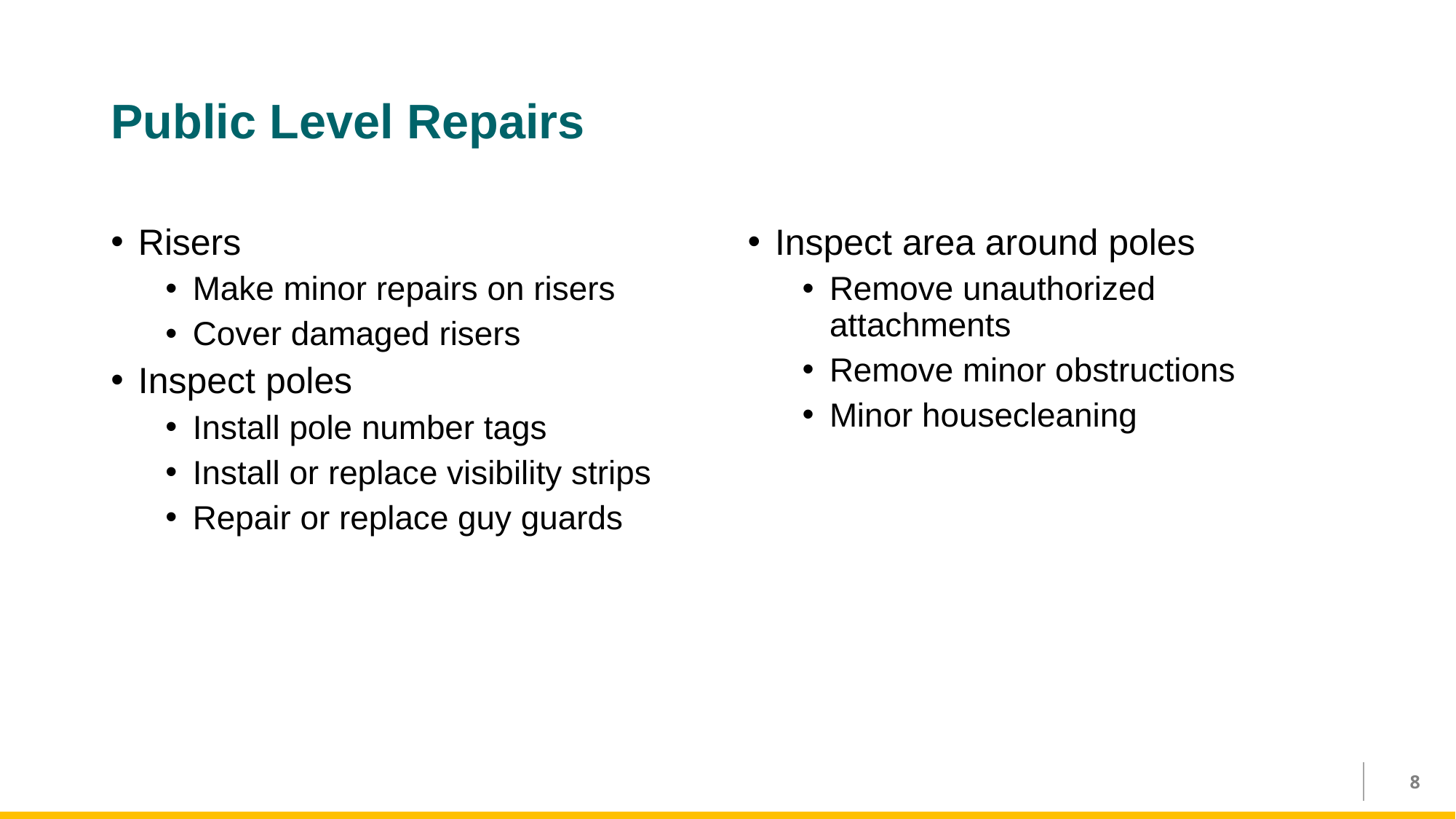

# Public Level Repairs
Risers
Make minor repairs on risers
Cover damaged risers
Inspect poles
Install pole number tags
Install or replace visibility strips
Repair or replace guy guards
Inspect area around poles
Remove unauthorized attachments
Remove minor obstructions
Minor housecleaning